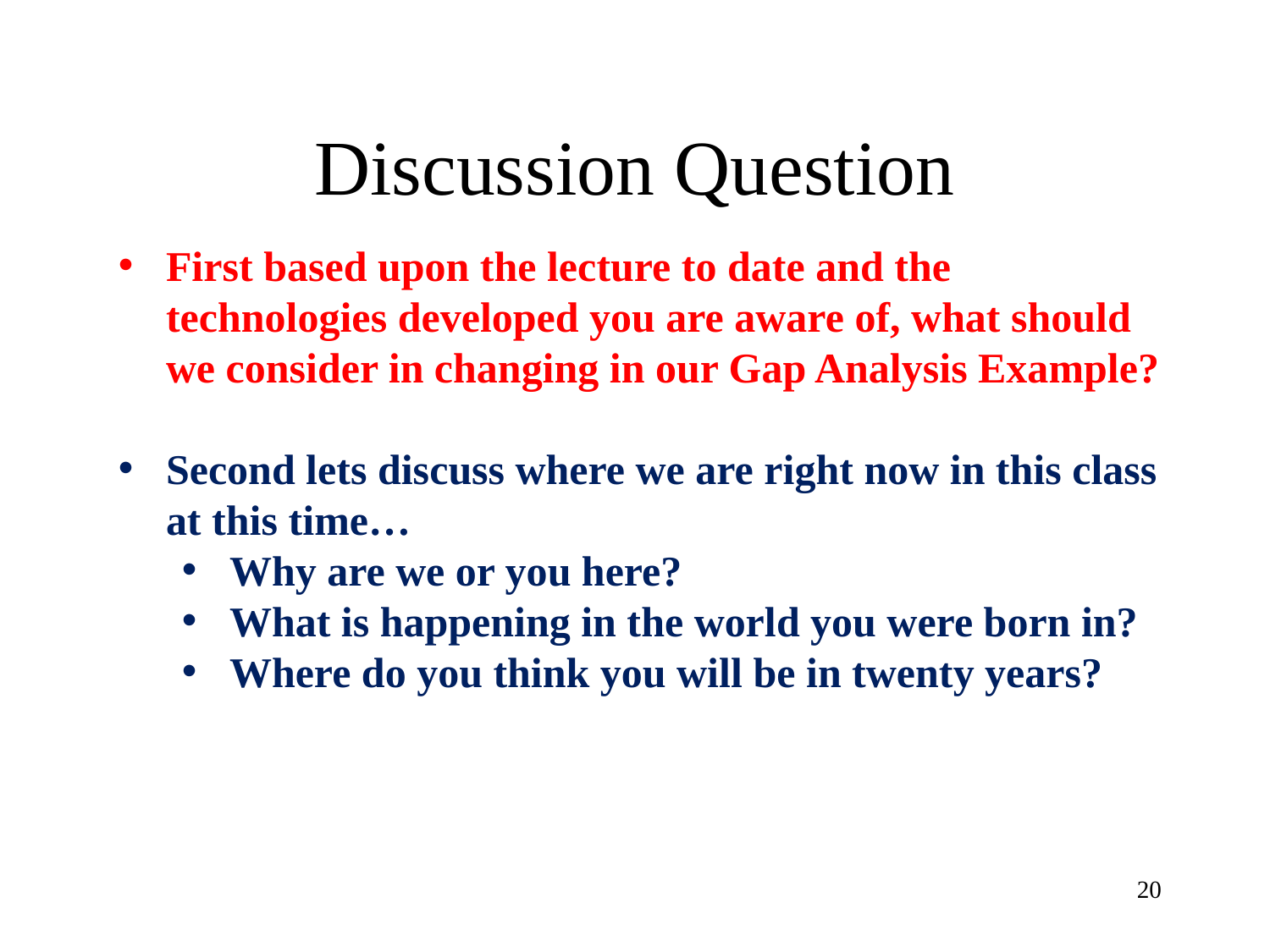

# Discussion Question
First based upon the lecture to date and the technologies developed you are aware of, what should we consider in changing in our Gap Analysis Example?

Second lets discuss where we are right now in this class at this time…
Why are we or you here?
What is happening in the world you were born in?
Where do you think you will be in twenty years?

20